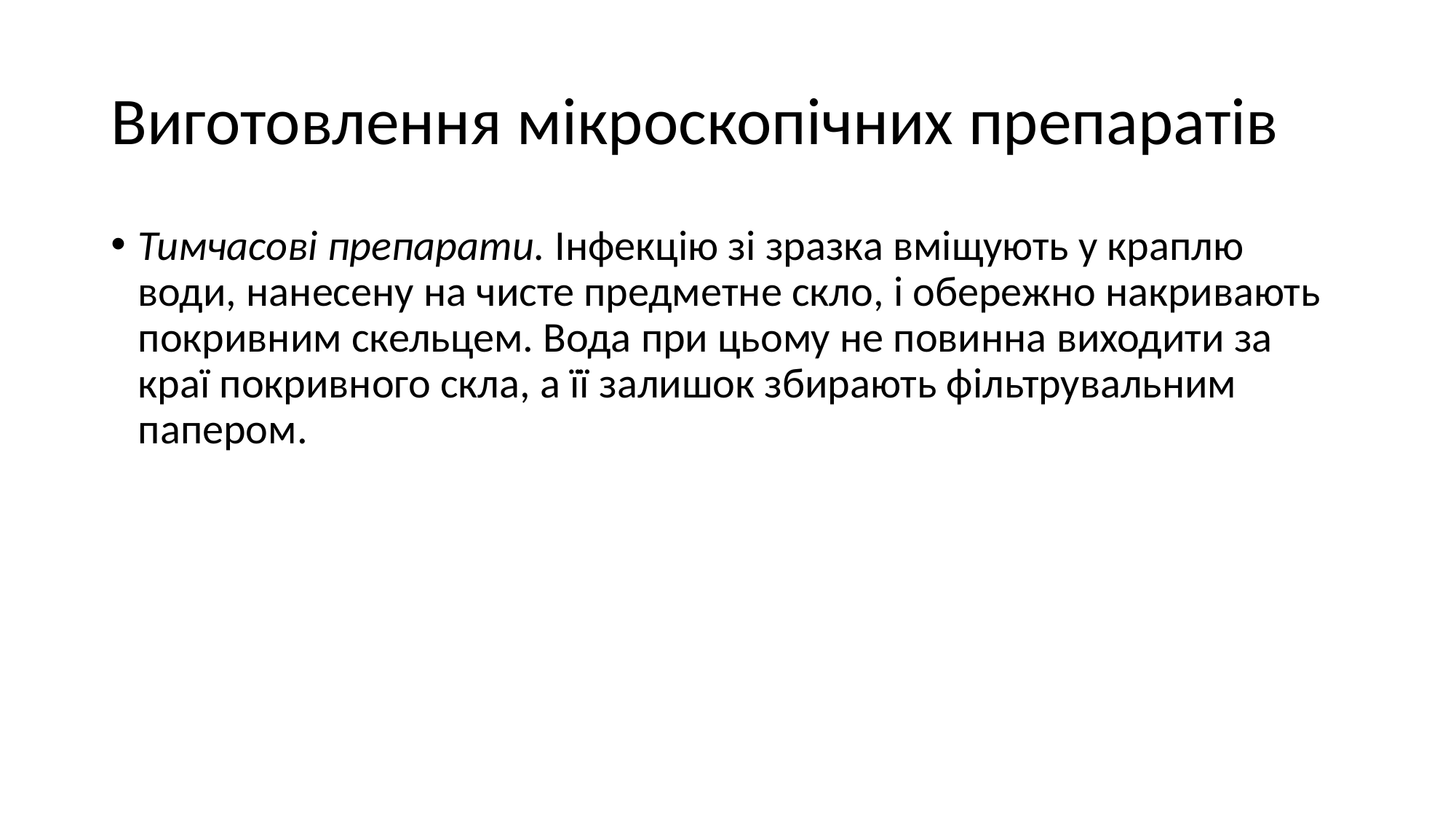

# Виготовлення мікроскопічних препаратів
Тимчасові препарати. Інфекцію зі зразка вміщують у краплю води, нанесену на чисте предметне скло, і обережно накривають покривним скельцем. Вода при цьому не повинна виходити за краї покривного скла, а її залишок збирають фільтрувальним папером.